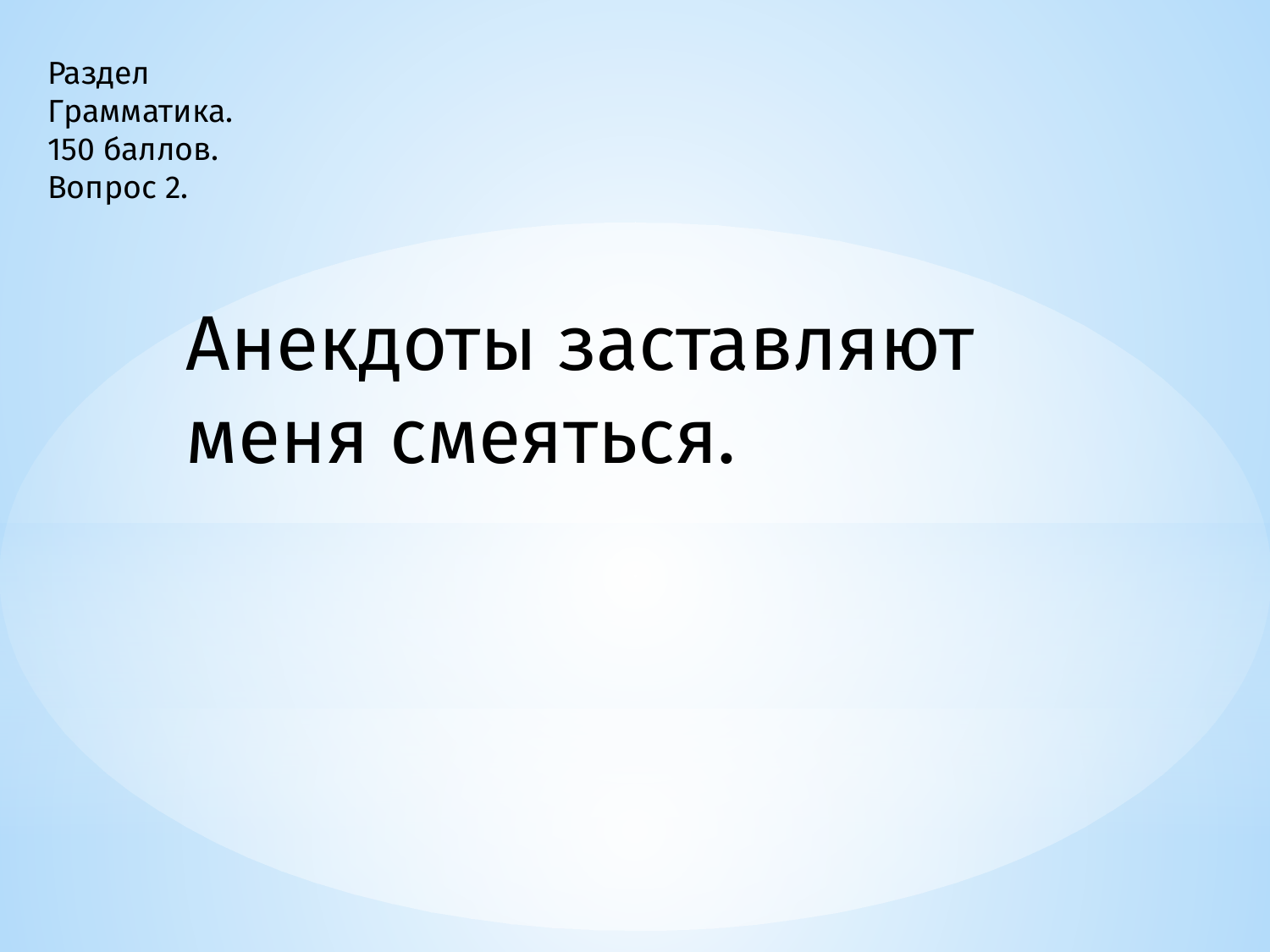

Раздел
Грамматика.
150 баллов.
Вопрос 2.
Анекдоты заставляют
меня смеяться.